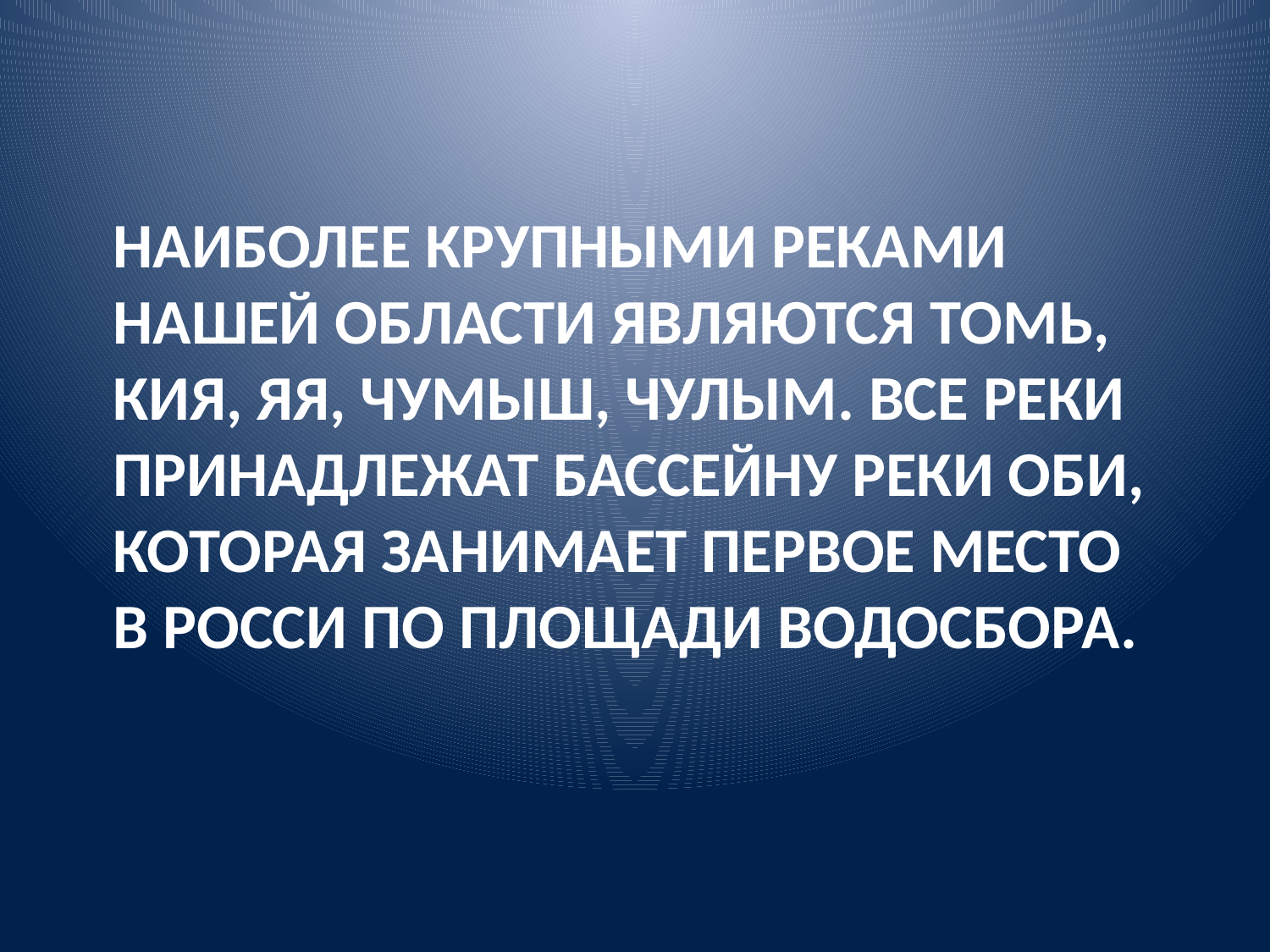

# Наиболее крупными реками нашей области являются Томь, Кия, Яя, Чумыш, Чулым. Все реки принадлежат бассейну реки Оби, которая занимает первое место в Росси по площади водосбора.